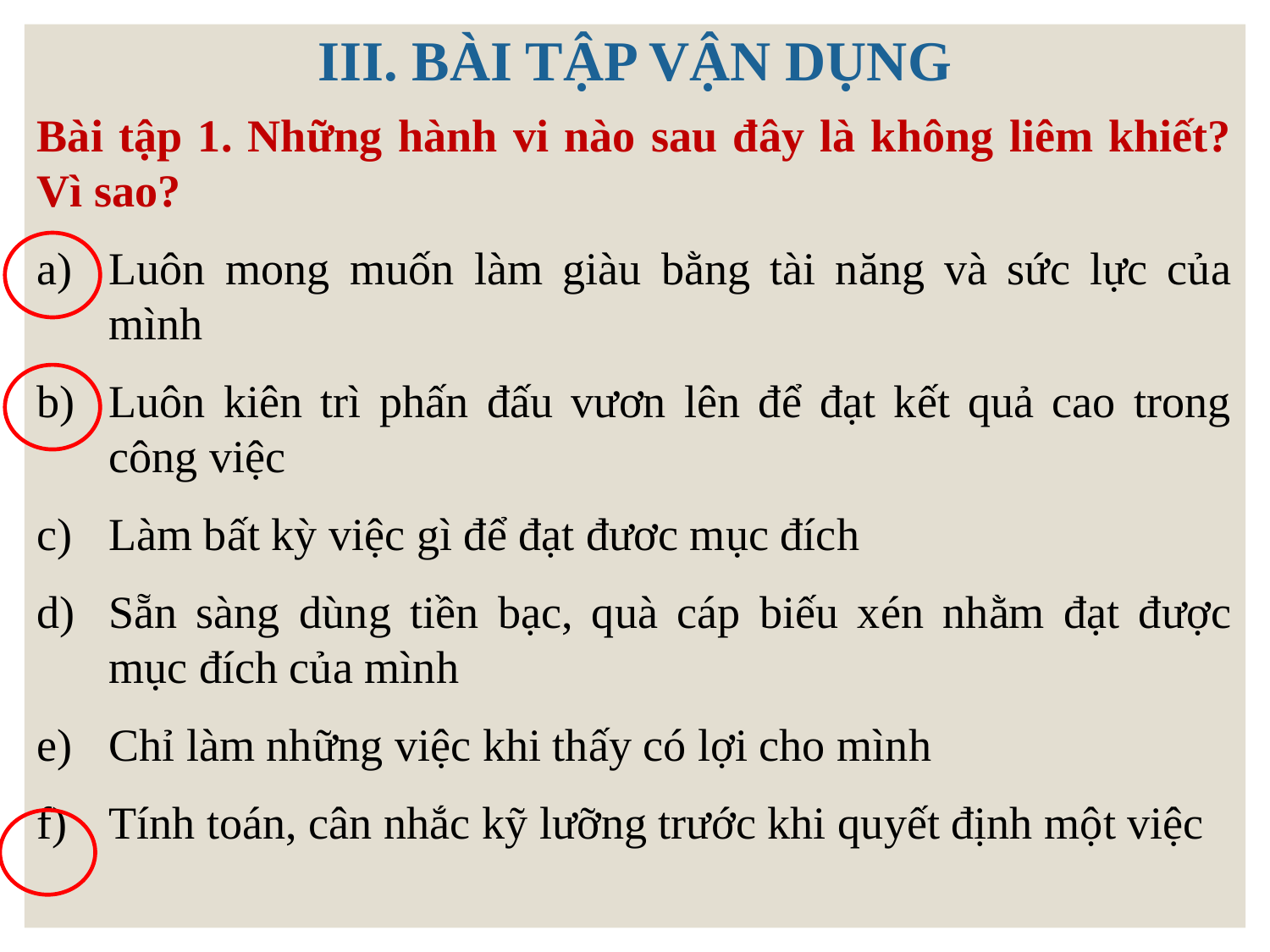

III. BÀI TẬP VẬN DỤNG
Bài tập 1. Những hành vi nào sau đây là không liêm khiết? Vì sao?
Luôn mong muốn làm giàu bằng tài năng và sức lực của mình
Luôn kiên trì phấn đấu vươn lên để đạt kết quả cao trong công việc
Làm bất kỳ việc gì để đạt đươc mục đích
Sẵn sàng dùng tiền bạc, quà cáp biếu xén nhằm đạt được mục đích của mình
Chỉ làm những việc khi thấy có lợi cho mình
Tính toán, cân nhắc kỹ lưỡng trước khi quyết định một việc